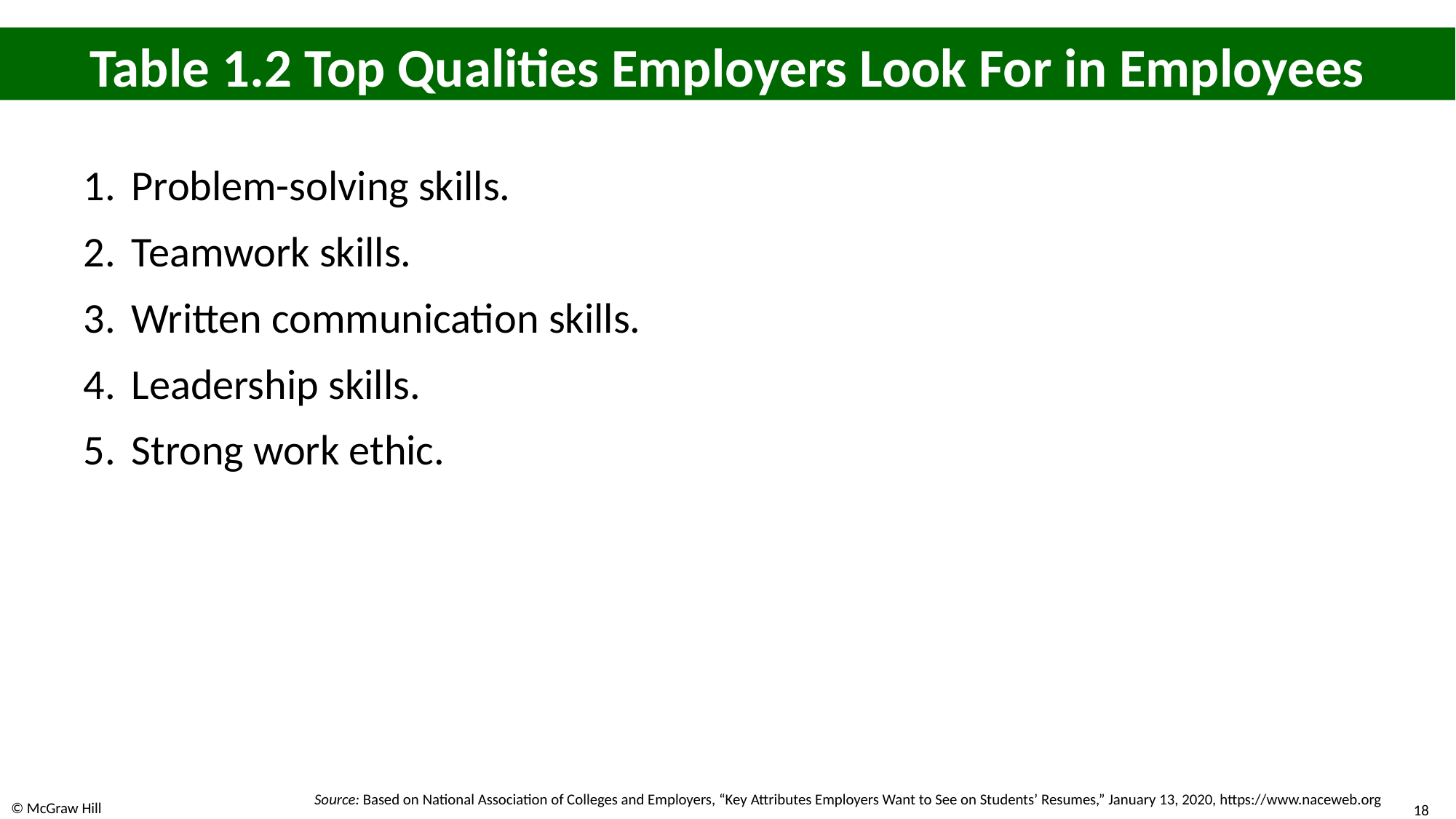

# Table 1.2 Top Qualities Employers Look For in Employees
Problem-solving skills.
Teamwork skills.
Written communication skills.
Leadership skills.
Strong work ethic.
Source: Based on National Association of Colleges and Employers, “Key Attributes Employers Want to See on Students’ Resumes,” January 13, 2020, https://www.naceweb.org